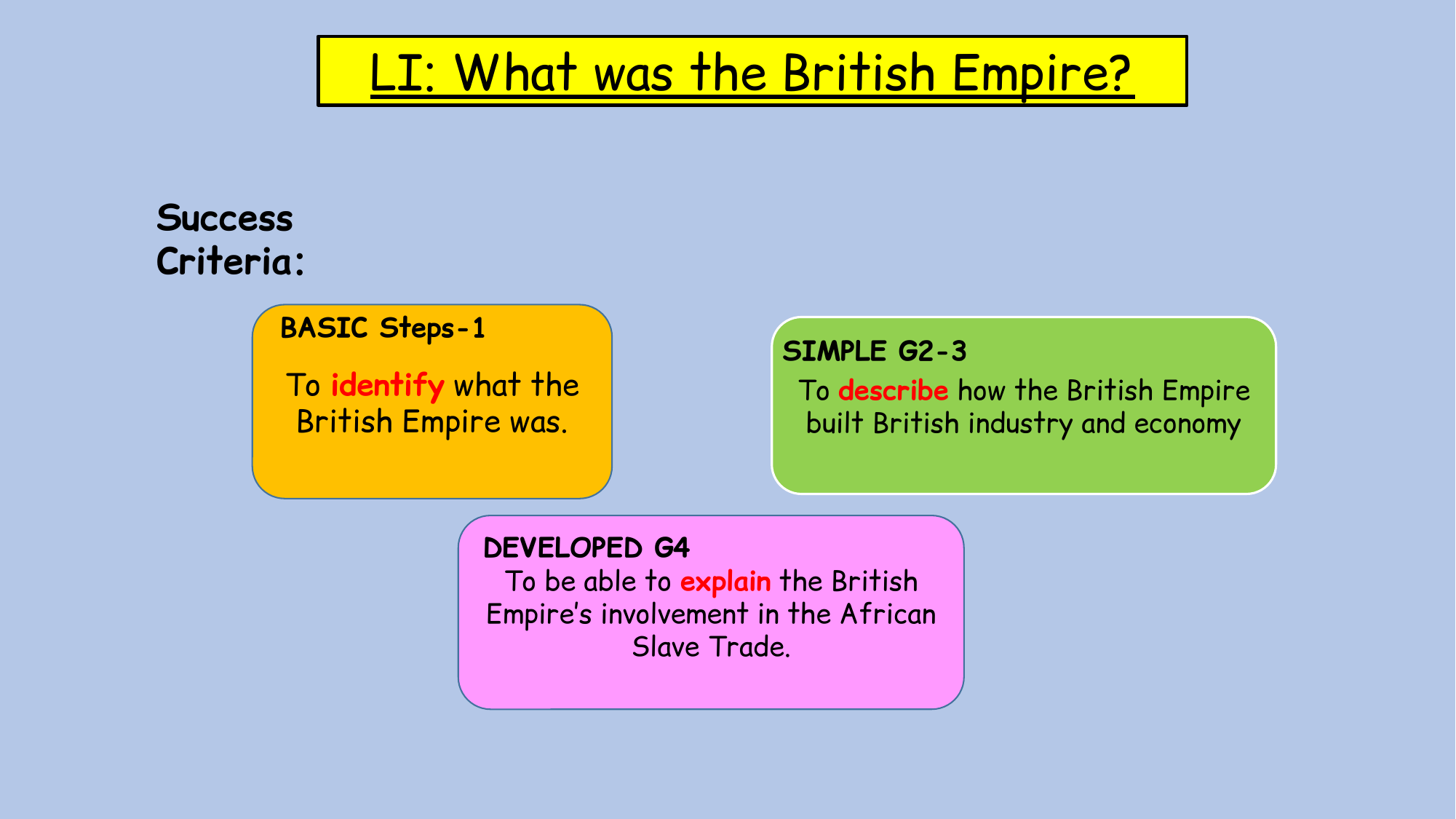

LI: What was the British Empire?
Success Criteria:
To identify what the British Empire was.
BASIC Steps-1
To describe how the British Empire built British industry and economy
SIMPLE G2-3
To be able to explain the British Empire’s involvement in the African Slave Trade.
DEVELOPED G4